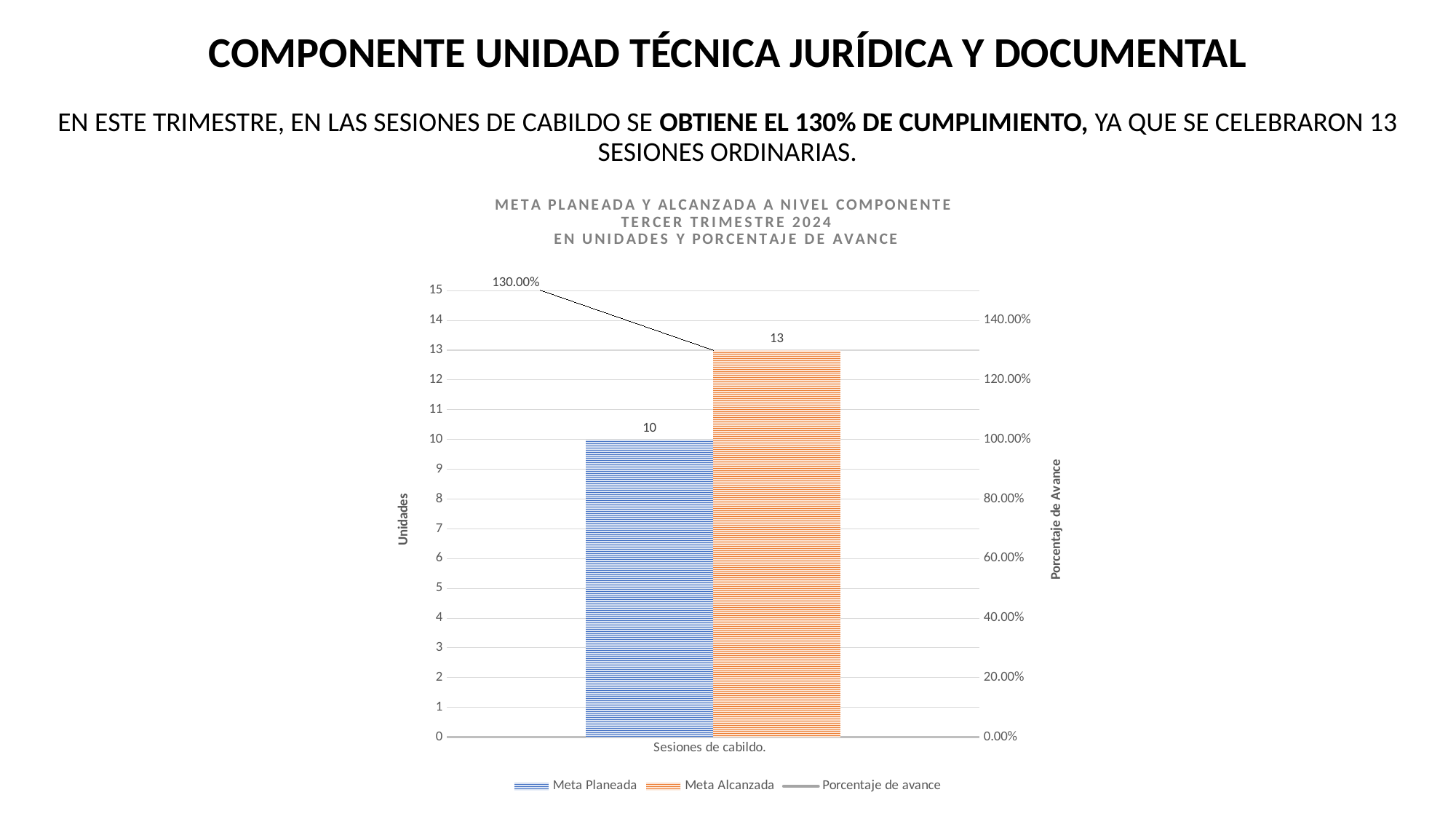

COMPONENTE UNIDAD TÉCNICA JURÍDICA Y DOCUMENTAL
EN ESTE TRIMESTRE, EN LAS SESIONES DE CABILDO SE OBTIENE EL 130% DE CUMPLIMIENTO, YA QUE SE CELEBRARON 13 SESIONES ORDINARIAS.

### Chart: META PLANEADA Y ALCANZADA A NIVEL COMPONENTE
TERCER TRIMESTRE 2024
EN UNIDADES Y PORCENTAJE DE AVANCE

| Category | Meta Planeada | Meta Alcanzada |  |
|---|---|---|---|
| Sesiones de cabildo.   | 10.0 | 13.0 | 1.3 |